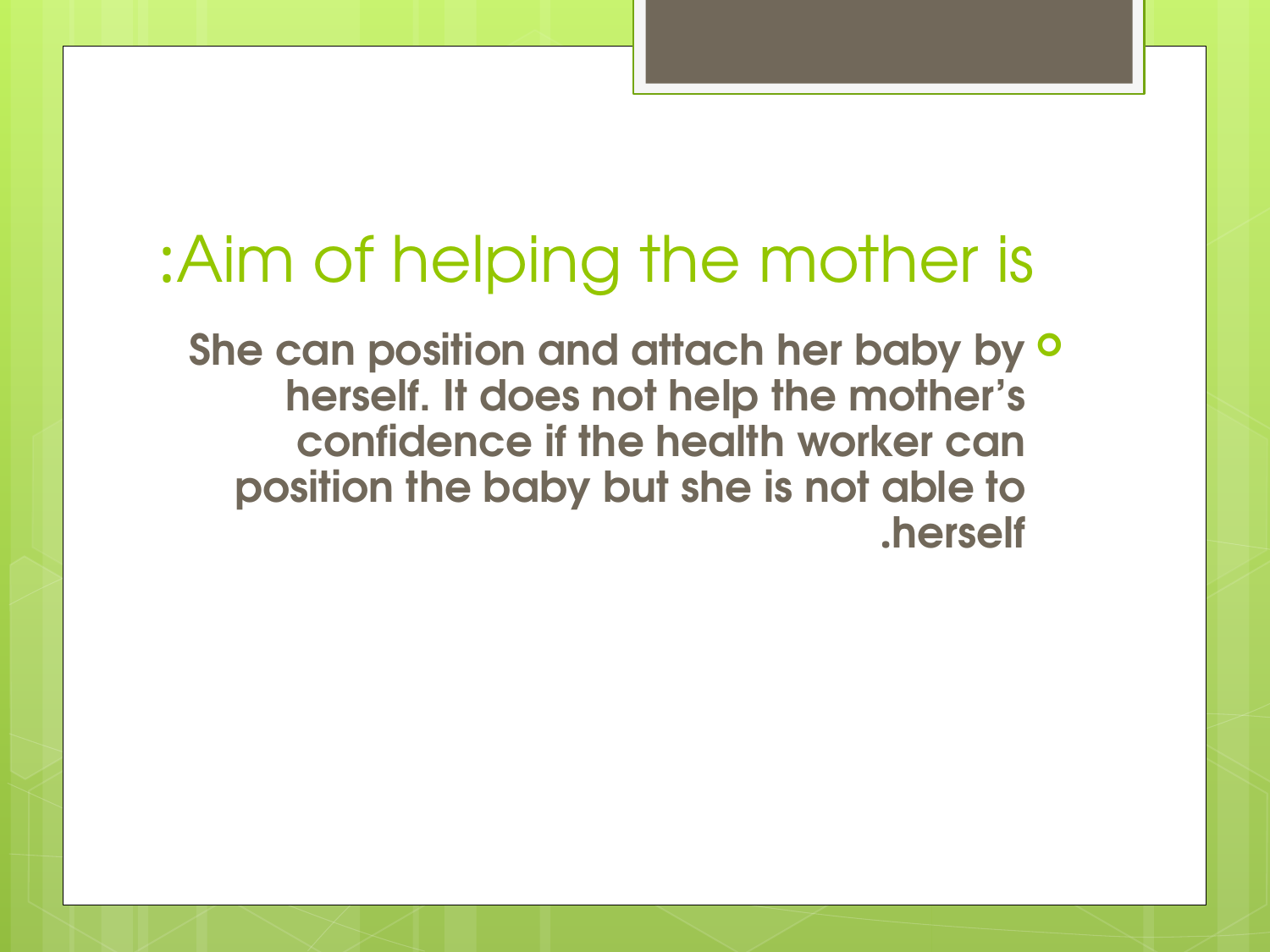

# Aim of helping the mother is:
She can position and attach her baby by herself. It does not help the mother’s confidence if the health worker can position the baby but she is not able to herself.